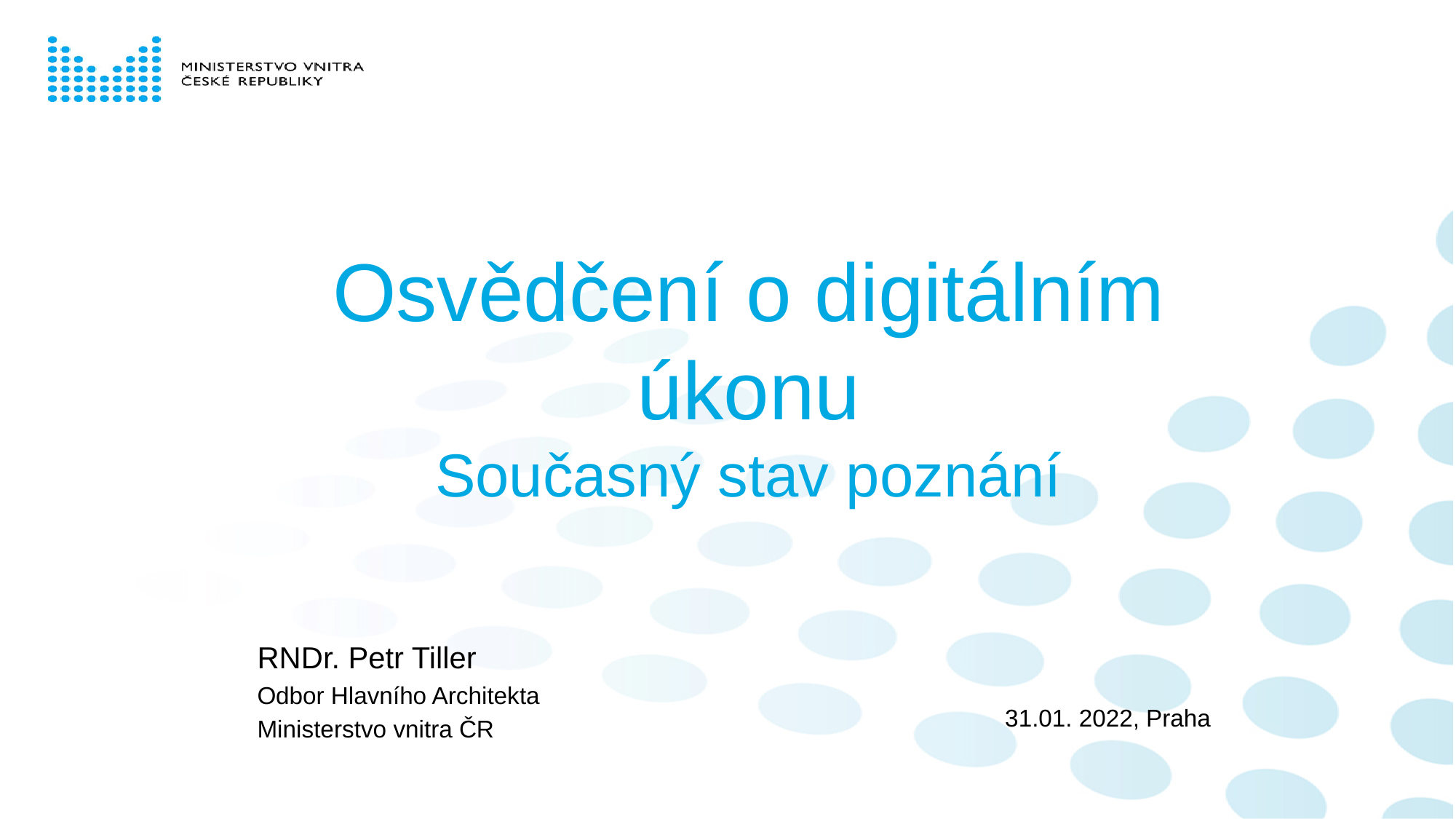

# Osvědčení o digitálním úkonu Současný stav poznání
RNDr. Petr Tiller
Odbor Hlavního Architekta
Ministerstvo vnitra ČR
31.01. 2022, Praha